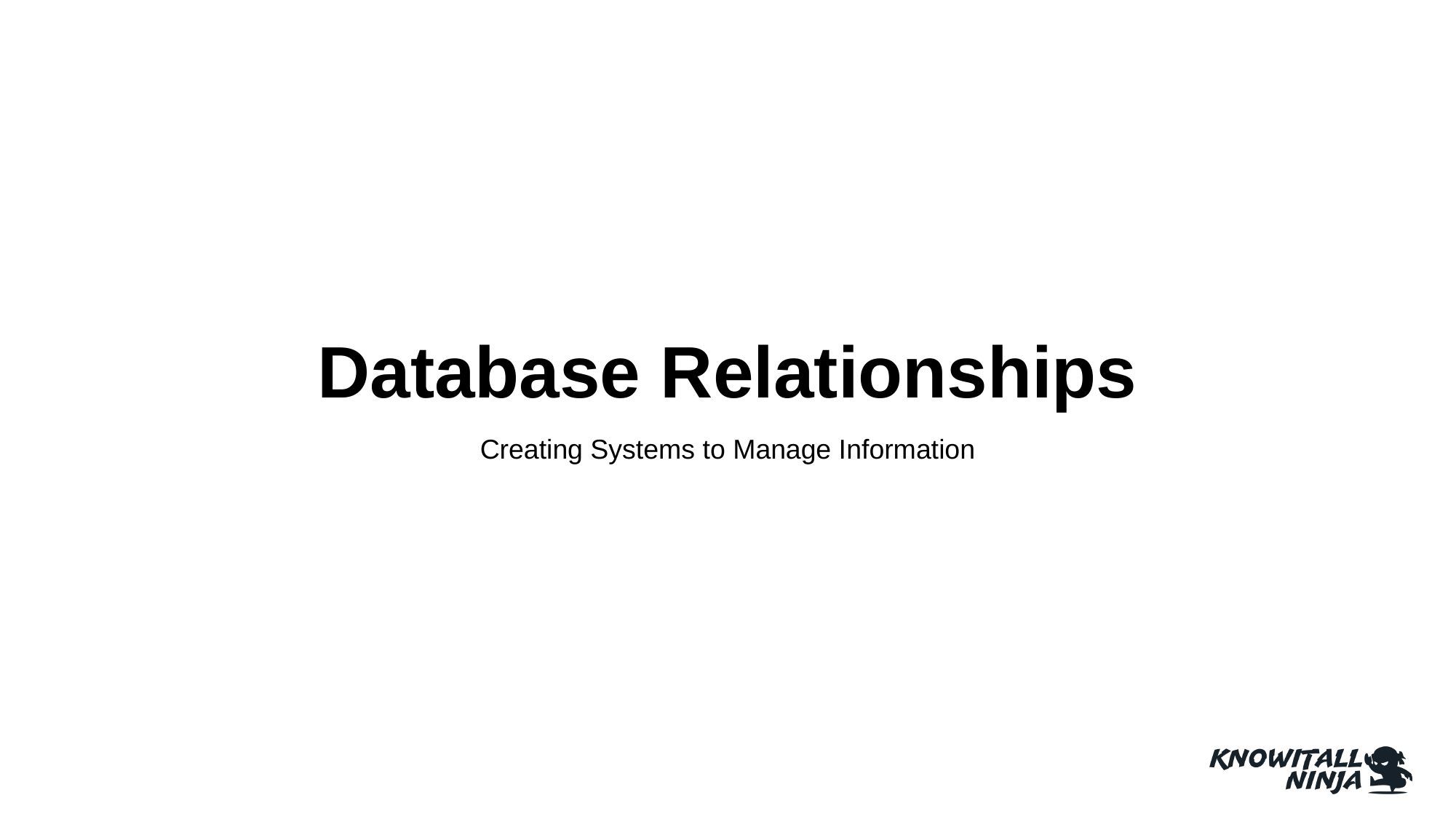

# Database Relationships
Creating Systems to Manage Information